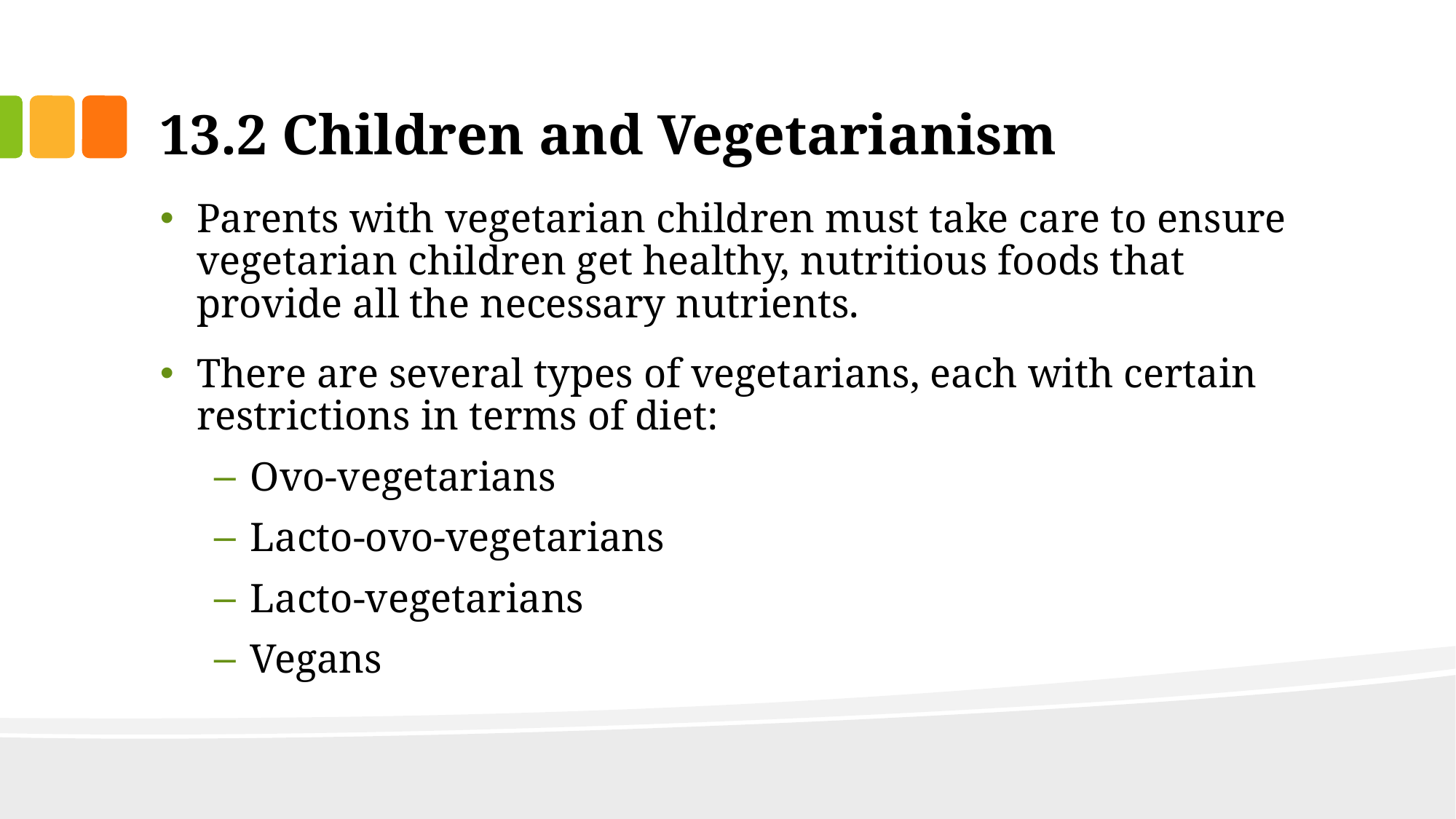

# 13.2 Children and Vegetarianism
Parents with vegetarian children must take care to ensure vegetarian children get healthy, nutritious foods that provide all the necessary nutrients.
There are several types of vegetarians, each with certain restrictions in terms of diet:
Ovo-vegetarians
Lacto-ovo-vegetarians
Lacto-vegetarians
Vegans